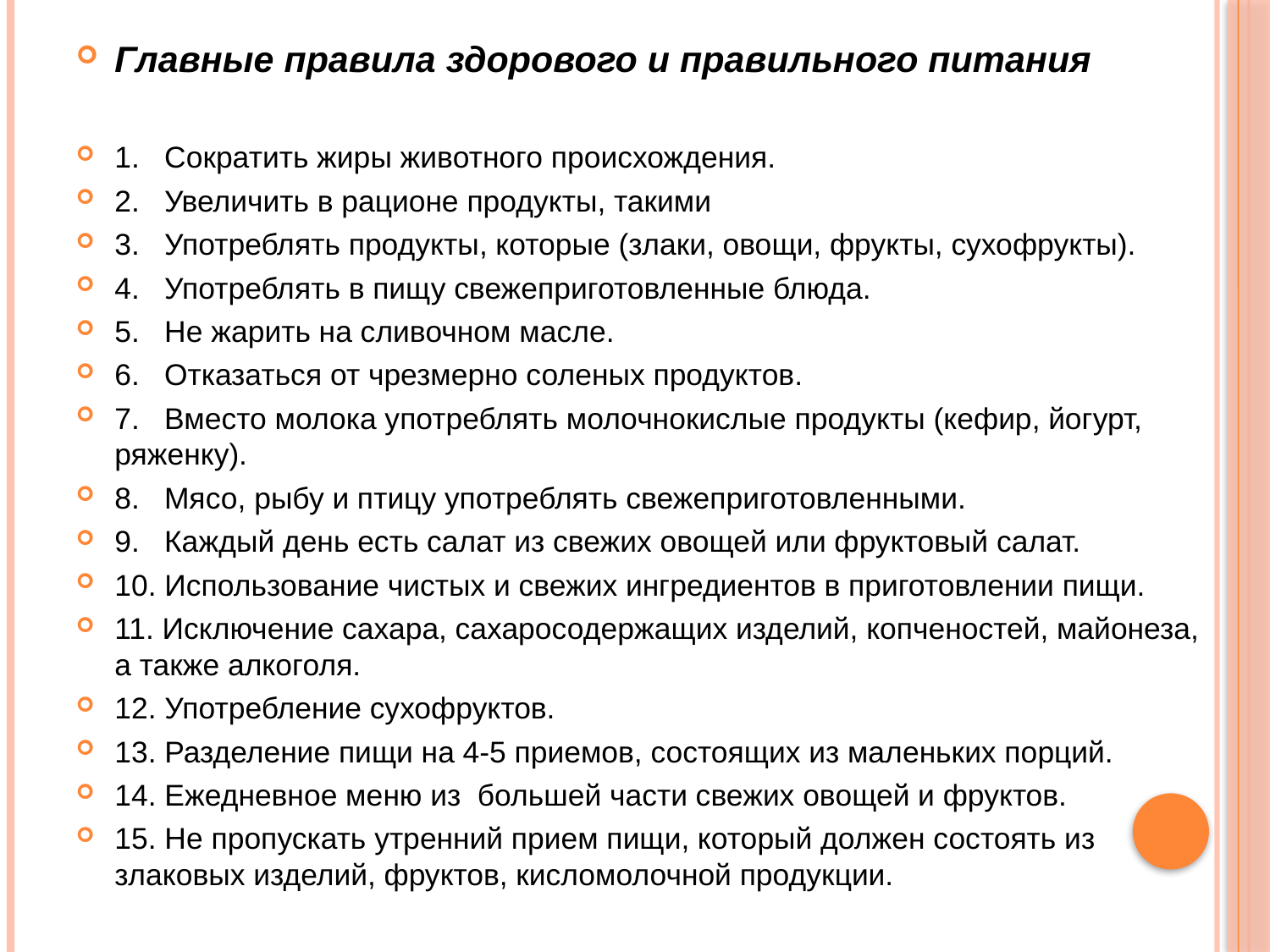

Главные правила здорового и правильного питания

1.   Сократить жиры животного происхождения.
2.   Увеличить в рационе продукты, такими
3.   Употреблять продукты, которые (злаки, овощи, фрукты, сухофрукты).
4.   Употреблять в пищу свежеприготовленные блюда.
5.   Не жарить на сливочном масле.
6.   Отказаться от чрезмерно соленых продуктов.
7.   Вместо молока употреблять молочнокислые продукты (кефир, йогурт, ряженку).
8.   Мясо, рыбу и птицу употреблять свежеприготовленными.
9.   Каждый день есть салат из свежих овощей или фруктовый салат.
10. Использование чистых и свежих ингредиентов в приготовлении пищи.
11. Исключение сахара, сахаросодержащих изделий, копченостей, майонеза, а также алкоголя.
12. Употребление сухофруктов.
13. Разделение пищи на 4-5 приемов, состоящих из маленьких порций.
14. Ежедневное меню из  большей части свежих овощей и фруктов.
15. Не пропускать утренний прием пищи, который должен состоять из злаковых изделий, фруктов, кисломолочной продукции.